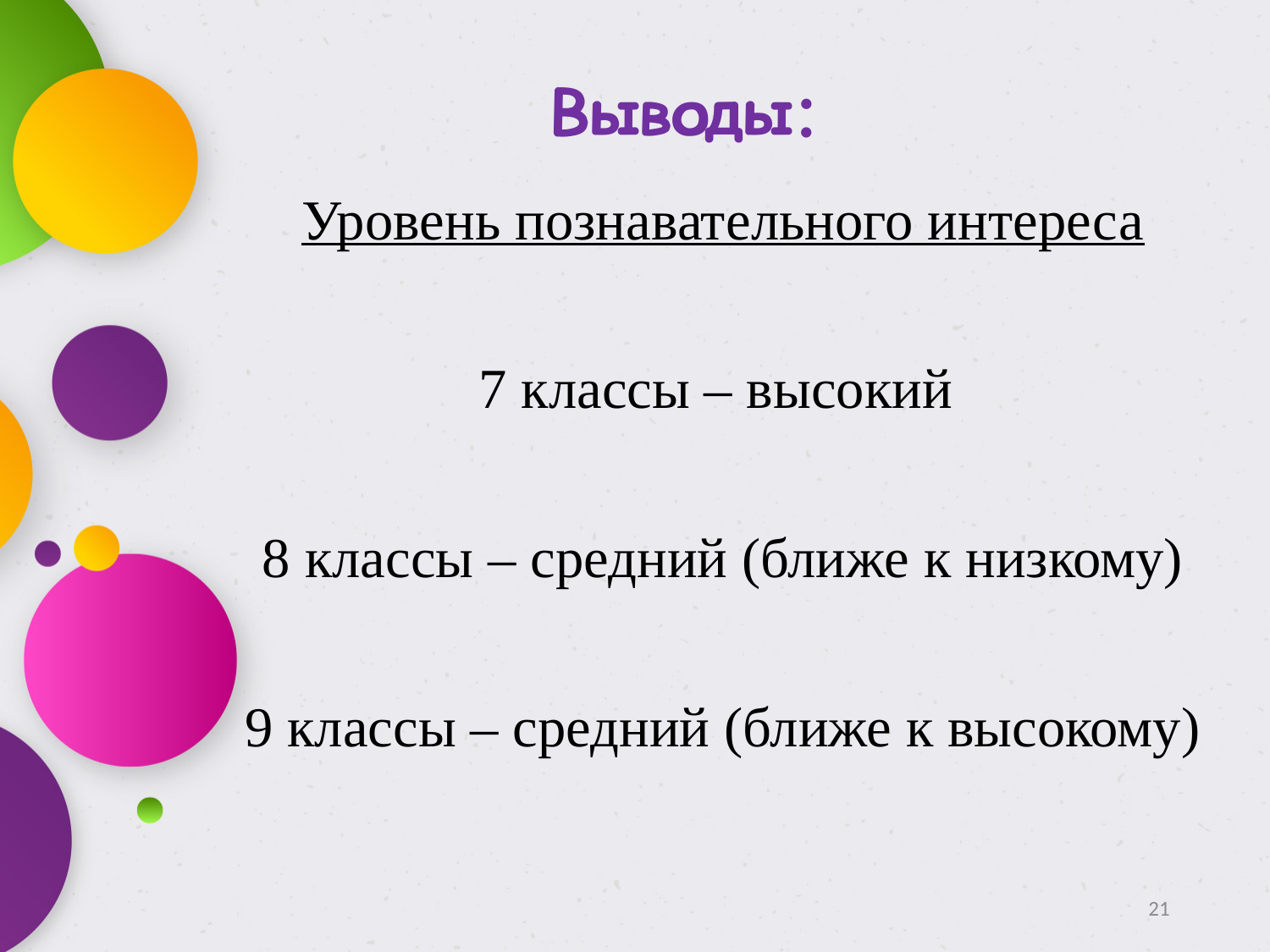

Выводы:
Уровень познавательного интереса
7 классы – высокий
8 классы – средний (ближе к низкому)
9 классы – средний (ближе к высокому)
21